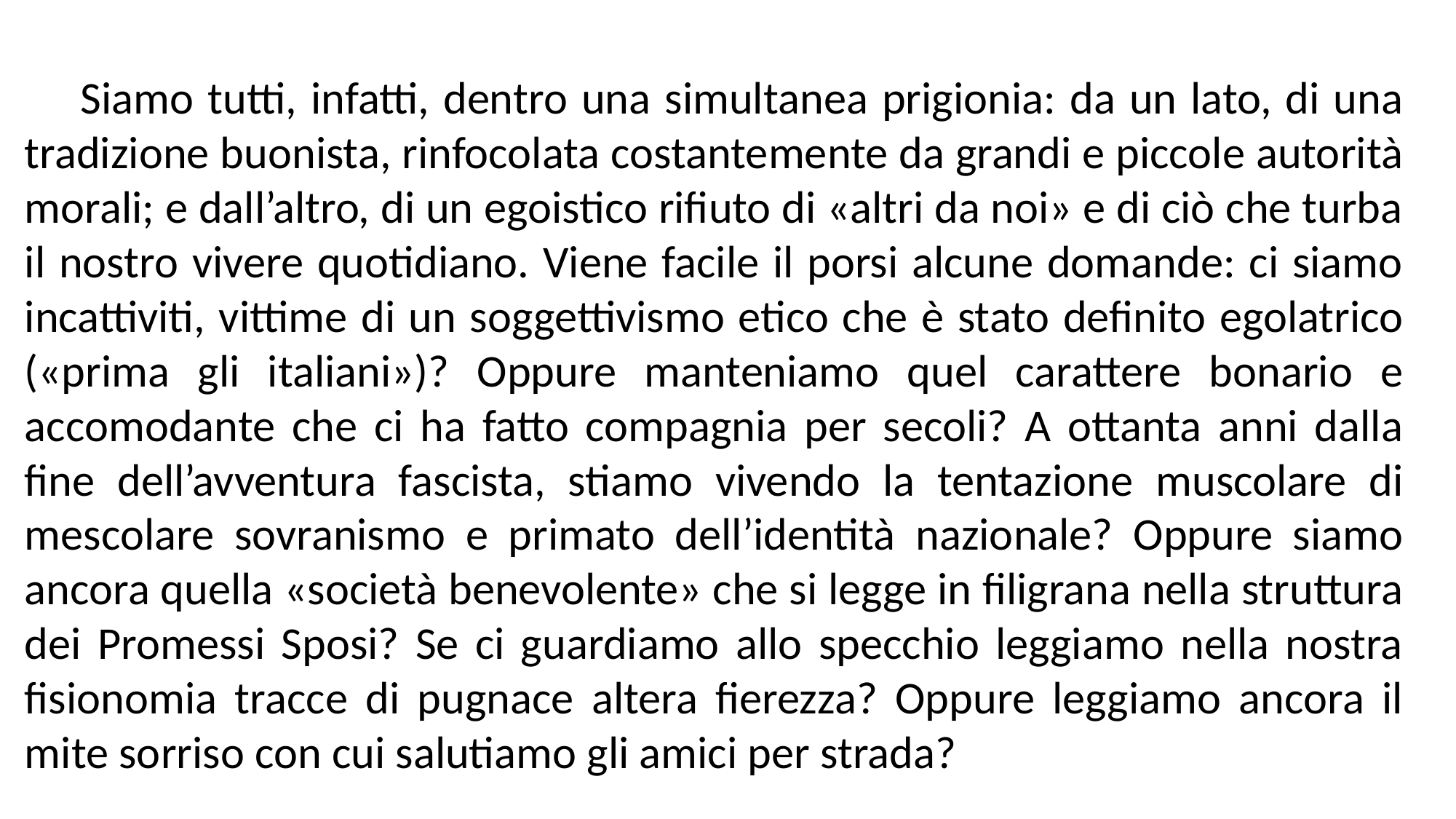

Siamo tutti, infatti, dentro una simultanea prigionia: da un lato, di una tradizione buonista, rinfocolata costantemente da grandi e piccole autorità morali; e dall’altro, di un egoistico rifiuto di «altri da noi» e di ciò che turba il nostro vivere quotidiano. Viene facile il porsi alcune domande: ci siamo incattiviti, vittime di un soggettivismo etico che è stato definito egolatrico («prima gli italiani»)? Oppure manteniamo quel carattere bonario e accomodante che ci ha fatto compagnia per secoli? A ottanta anni dalla fine dell’avventura fascista, stiamo vivendo la tentazione muscolare di mescolare sovranismo e primato dell’identità nazionale? Oppure siamo ancora quella «società benevolente» che si legge in filigrana nella struttura dei Promessi Sposi? Se ci guardiamo allo specchio leggiamo nella nostra fisionomia tracce di pugnace altera fierezza? Oppure leggiamo ancora il mite sorriso con cui salutiamo gli amici per strada?